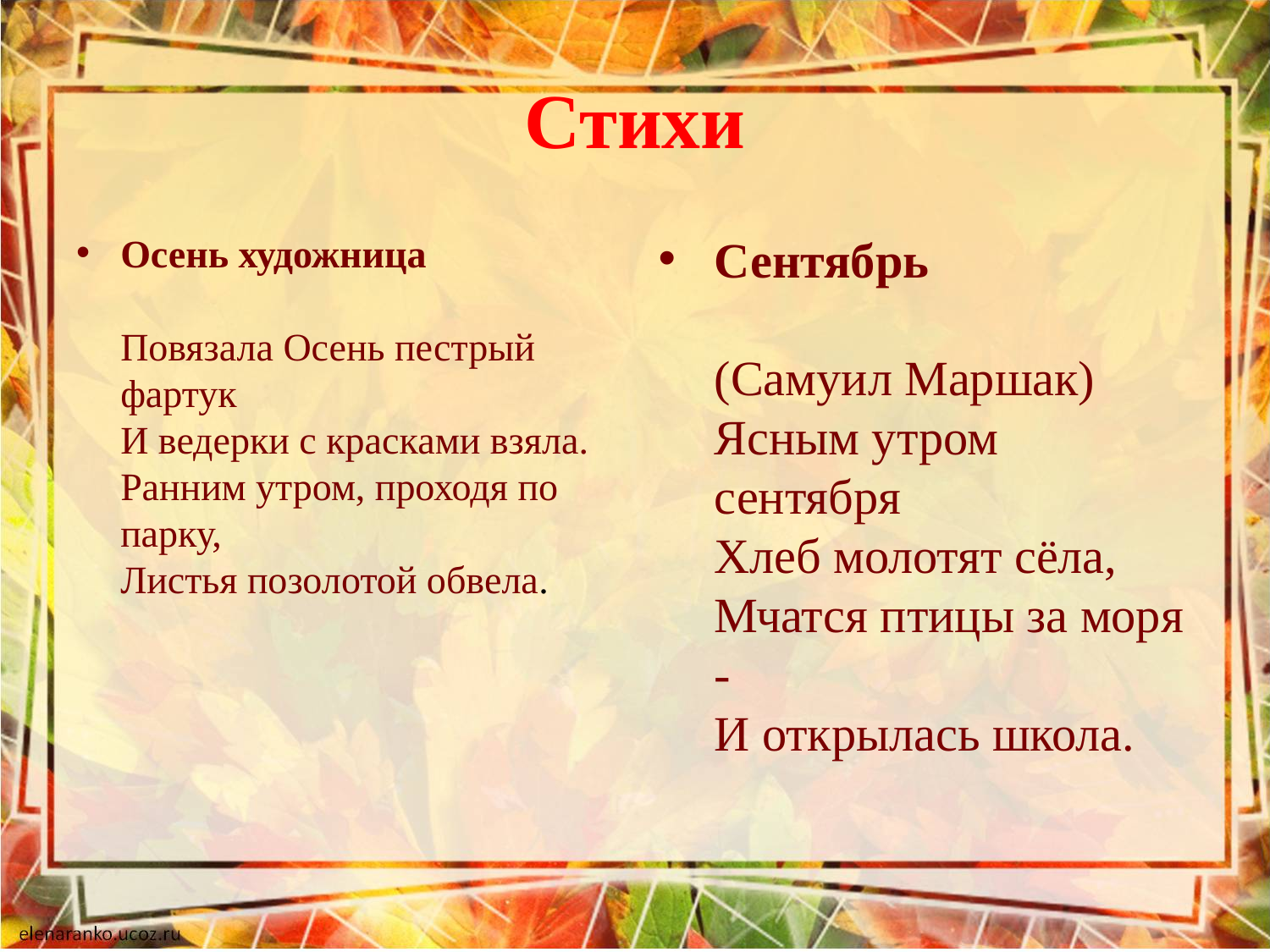

# Стихи
Осень художница
Повязала Осень пестрый фартук
И ведерки с красками взяла.
Ранним утром, проходя по парку,
Листья позолотой обвела.
Сентябрь
(Самуил Маршак)
Ясным утром сентября
Хлеб молотят сёла,
Мчатся птицы за моря -
И открылась школа.